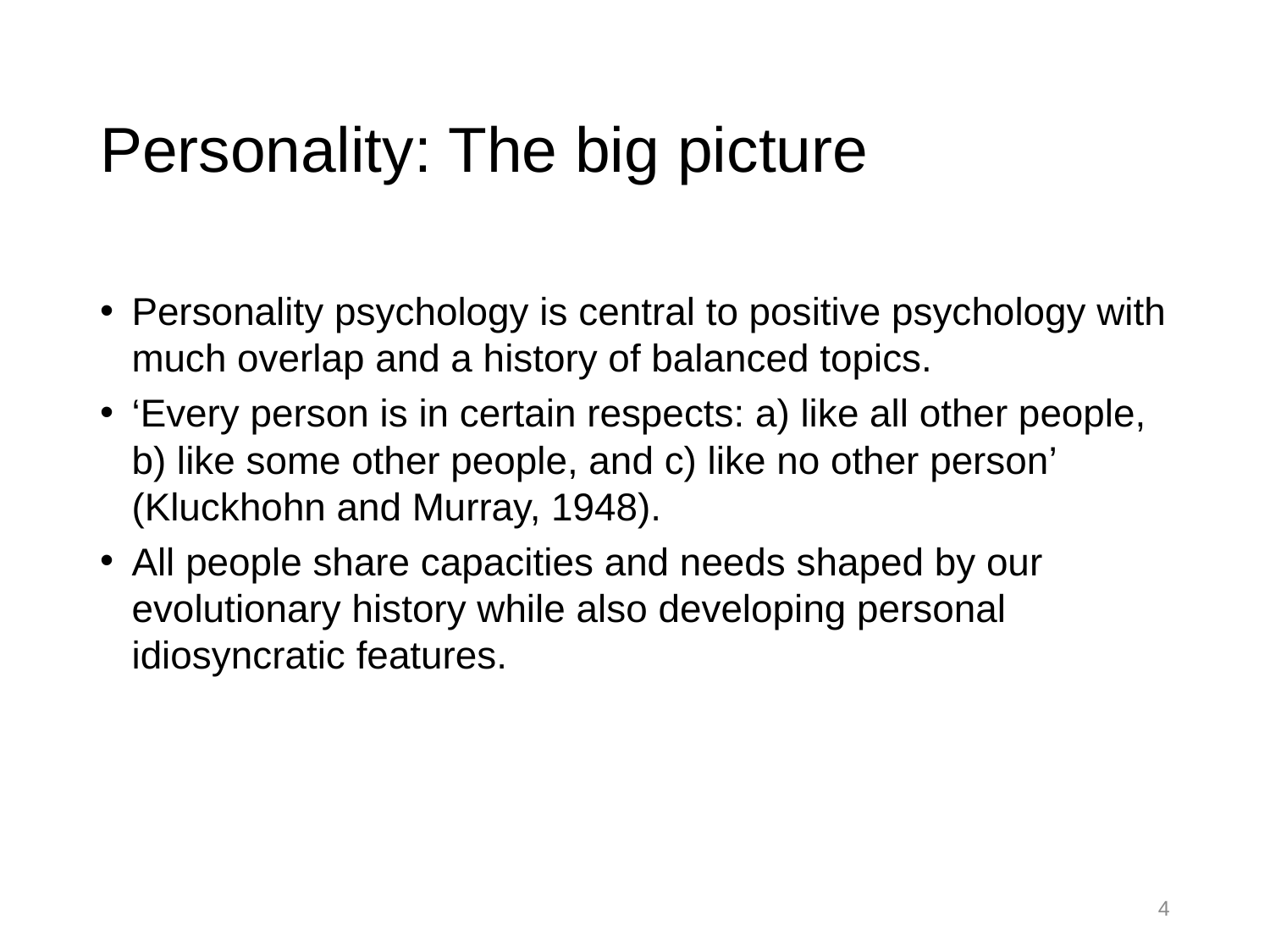

# Personality: The big picture
Personality psychology is central to positive psychology with much overlap and a history of balanced topics.
‘Every person is in certain respects: a) like all other people, b) like some other people, and c) like no other person’ (Kluckhohn and Murray, 1948).
All people share capacities and needs shaped by our evolutionary history while also developing personal idiosyncratic features.
4